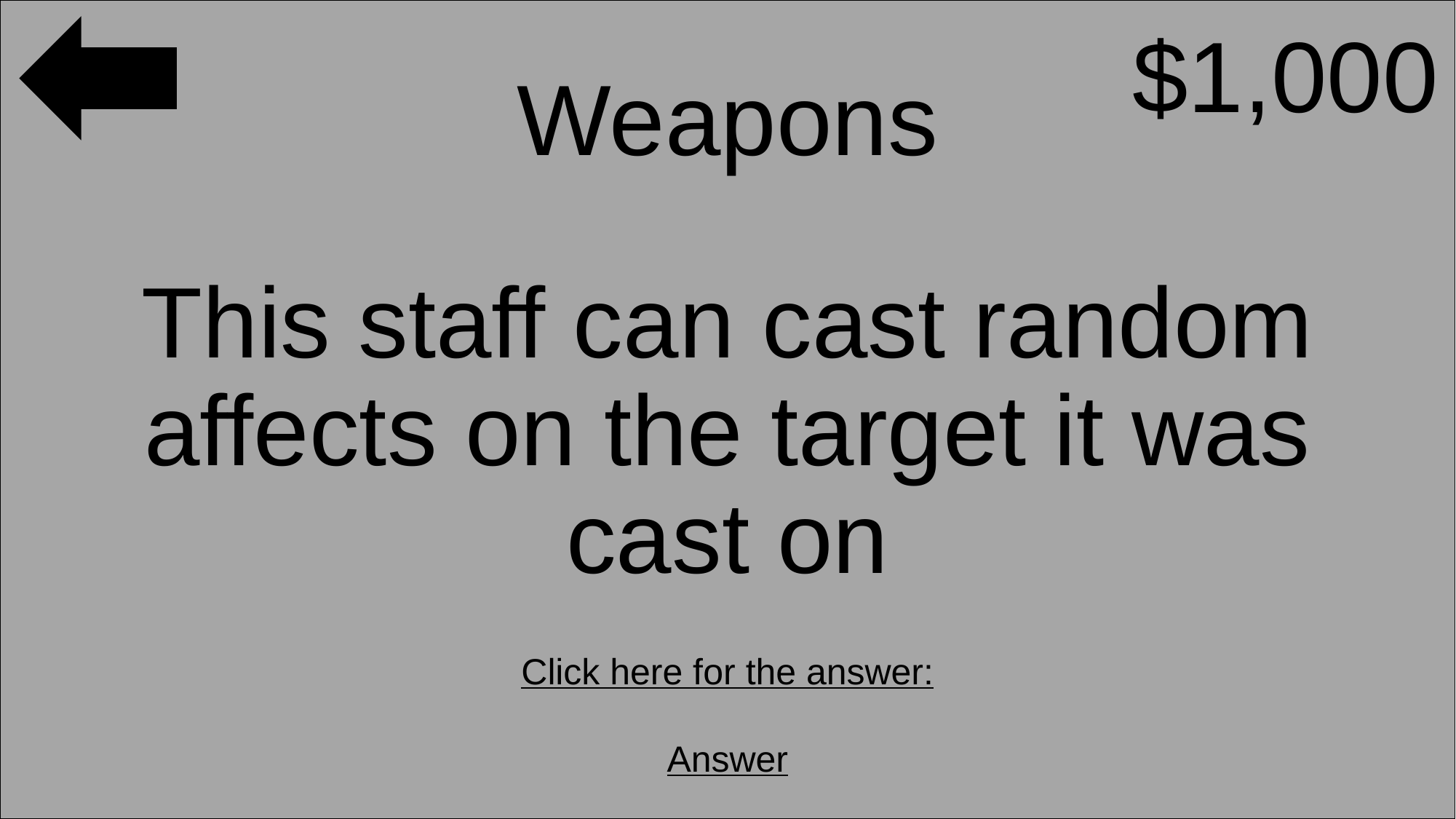

$1,000

#
Weapons

This staff can cast random affects on the target it was cast on

Click here for the answer:

Answer